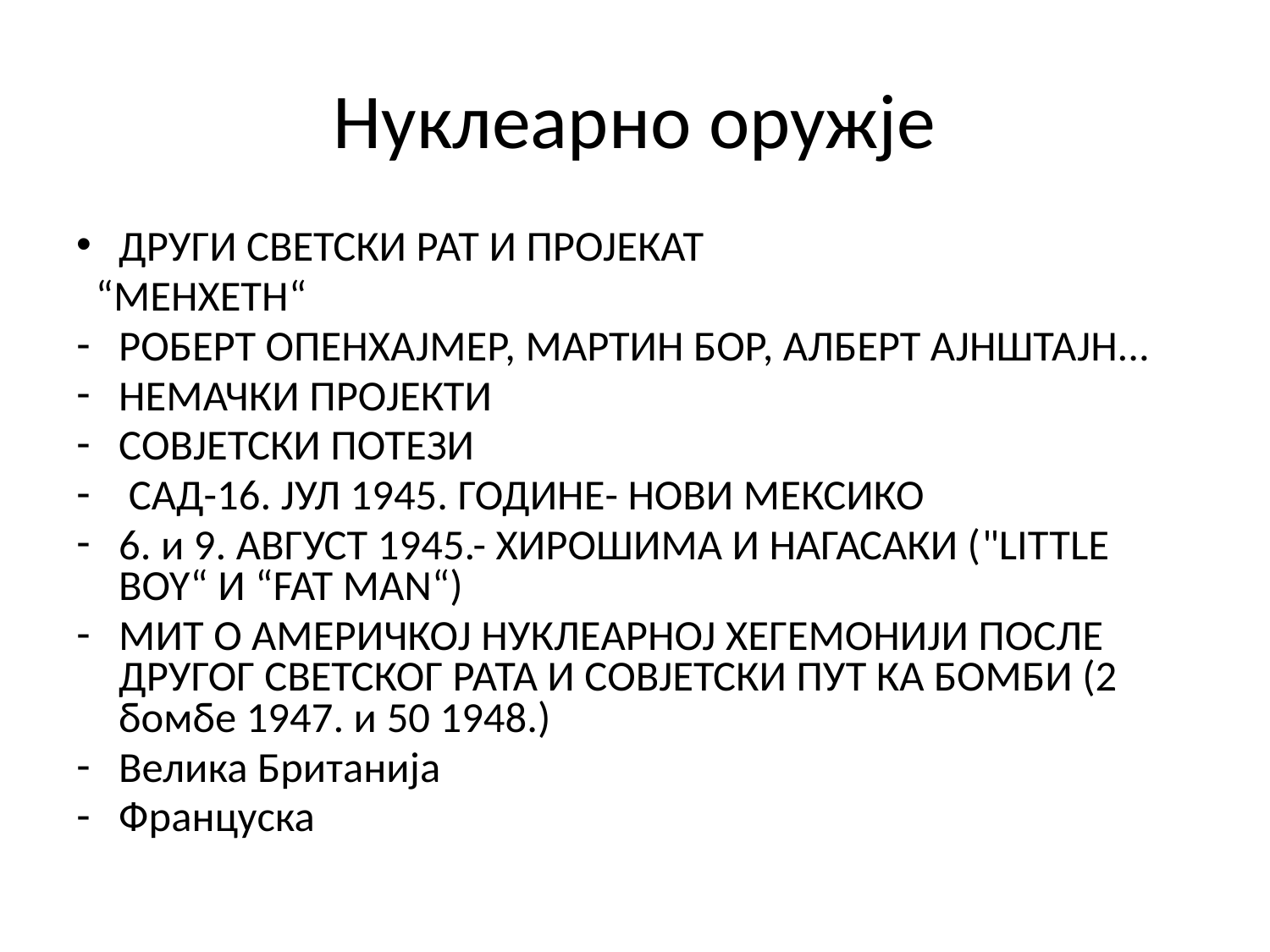

# Нуклеарно оружје
ДРУГИ СВЕТСКИ РАТ И ПРОЈЕКАТ
  “МЕНХЕТН“
РОБЕРТ ОПЕНХАЈМЕР, МАРТИН БОР, АЛБЕРТ АЈНШТАЈН...
НЕМАЧКИ ПРОЈЕКТИ
СОВЈЕТСКИ ПОТЕЗИ
 САД-16. ЈУЛ 1945. ГОДИНЕ- НОВИ МЕКСИКО
6. и 9. АВГУСТ 1945.- ХИРОШИМА И НАГАСАКИ ("LITTLE BOY“ И “FAT MAN“)
МИТ О АМЕРИЧКОЈ НУКЛЕАРНОЈ ХЕГЕМОНИЈИ ПОСЛЕ ДРУГОГ СВЕТСКОГ РАТА И СОВЈЕТСКИ ПУТ КА БОМБИ (2 бомбе 1947. и 50 1948.)
Велика Британија
Француска